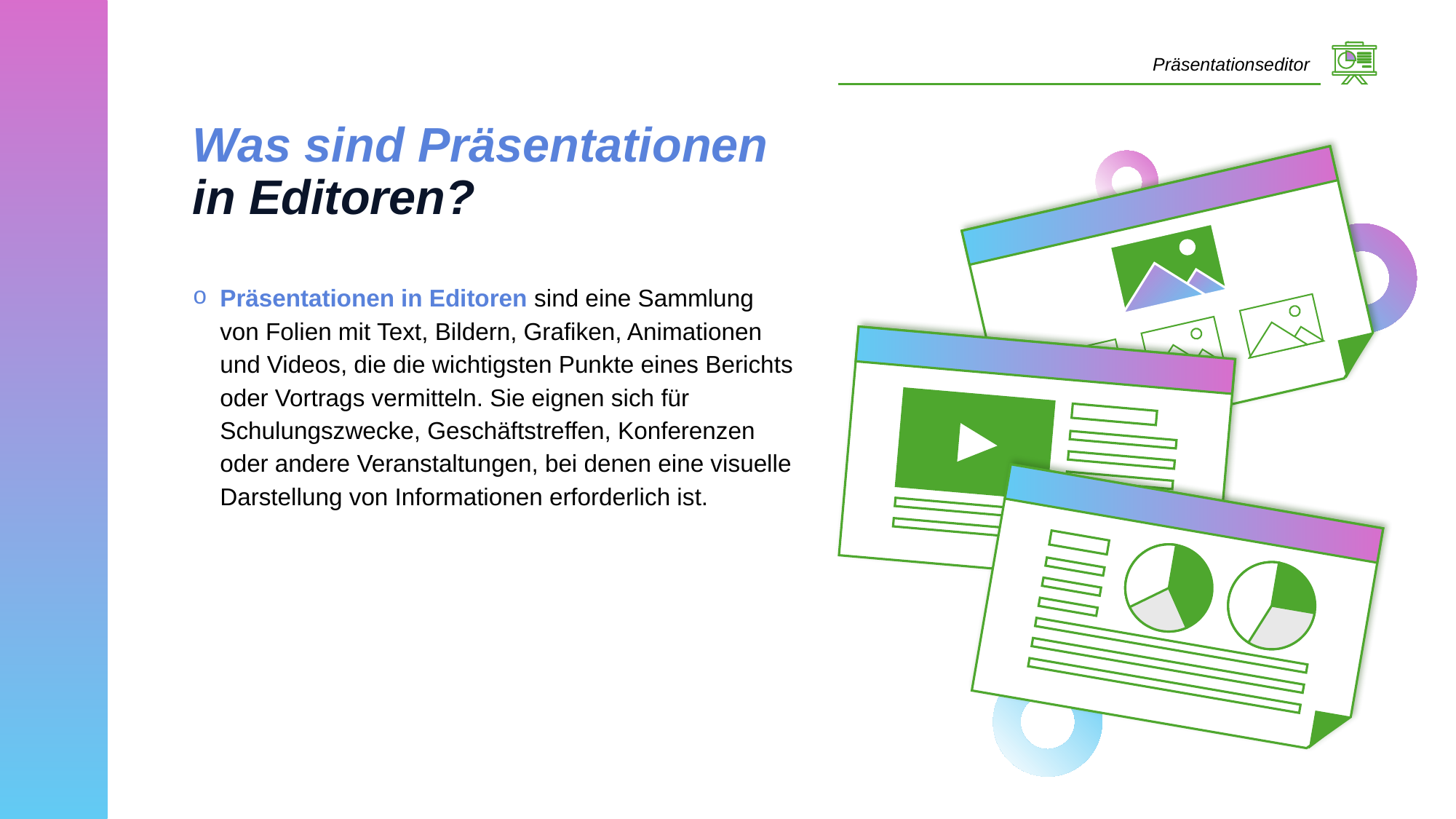

# Was sind Präsentationen in Editoren?

Präsentationen in Editoren sind eine Sammlung von Folien mit Text, Bildern, Grafiken, Animationen und Videos, die die wichtigsten Punkte eines Berichts oder Vortrags vermitteln. Sie eignen sich für Schulungszwecke, Geschäftstreffen, Konferenzen oder andere Veranstaltungen, bei denen eine visuelle Darstellung von Informationen erforderlich ist.

3